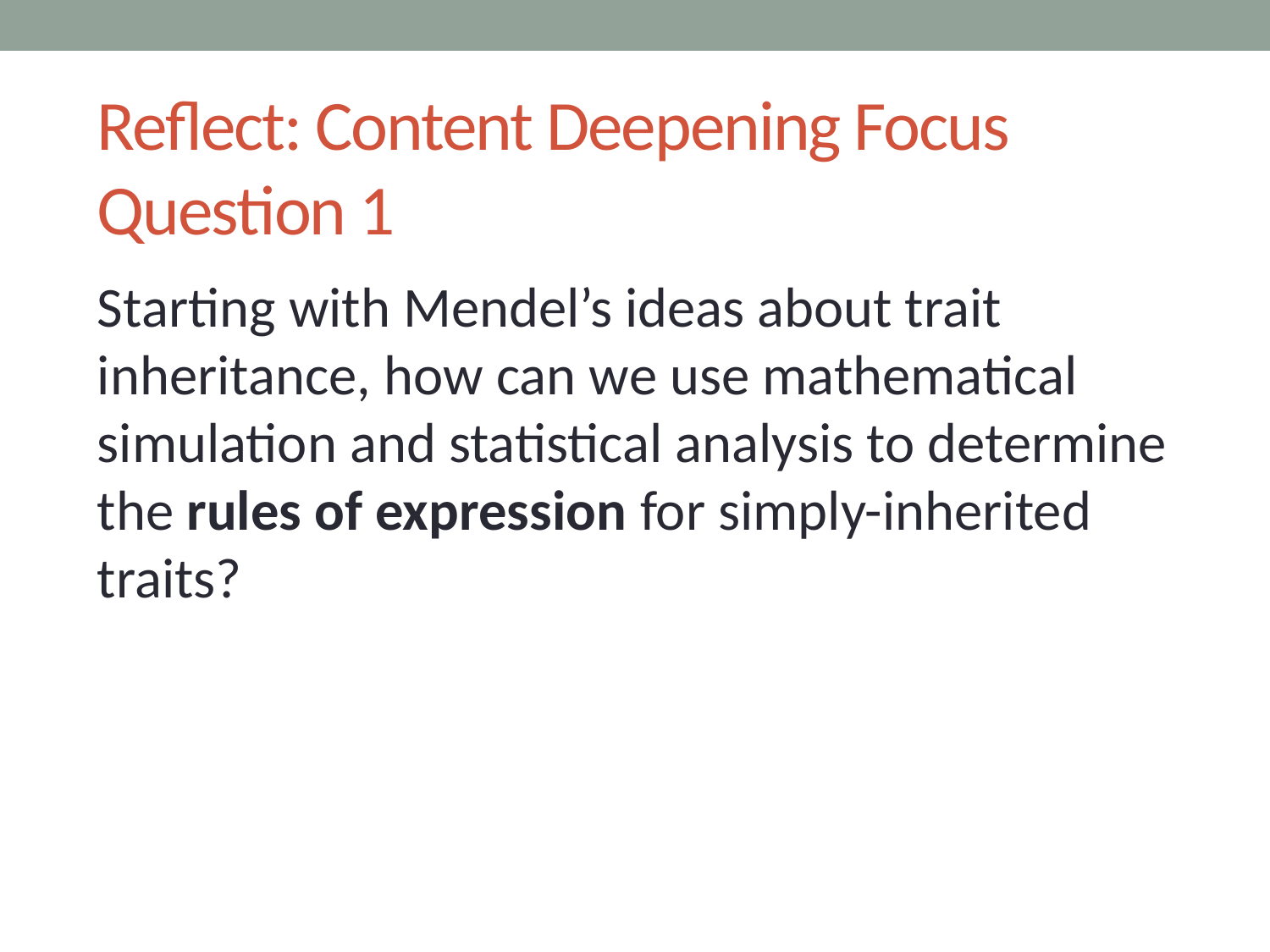

# Reflect: Content Deepening Focus Question 1
Starting with Mendel’s ideas about trait inheritance, how can we use mathematical simulation and statistical analysis to determine the rules of expression for simply-inherited traits?